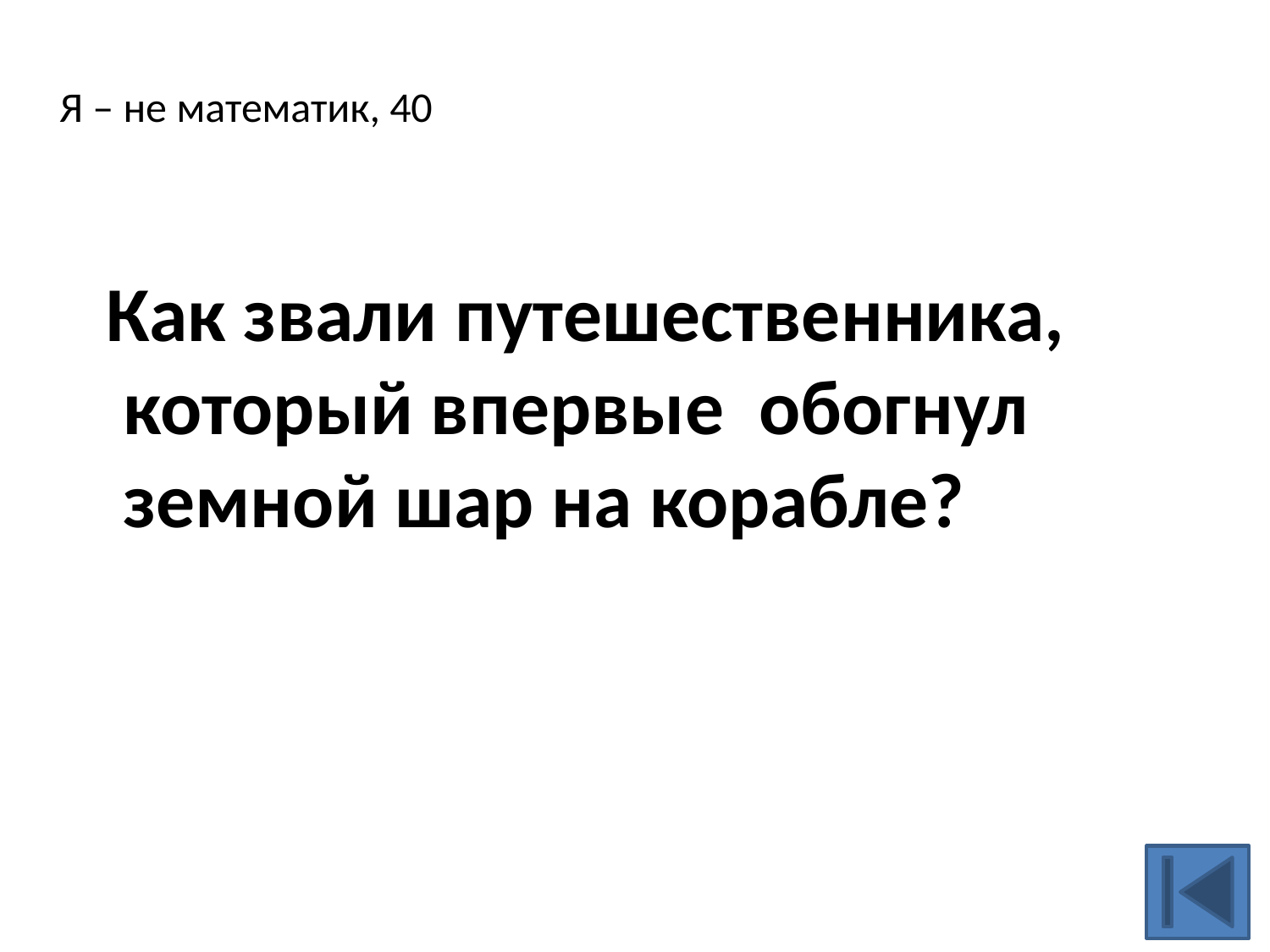

Я – не математик, 40
Как звали путешественника,
 который впервые  обогнул
 земной шар на корабле?